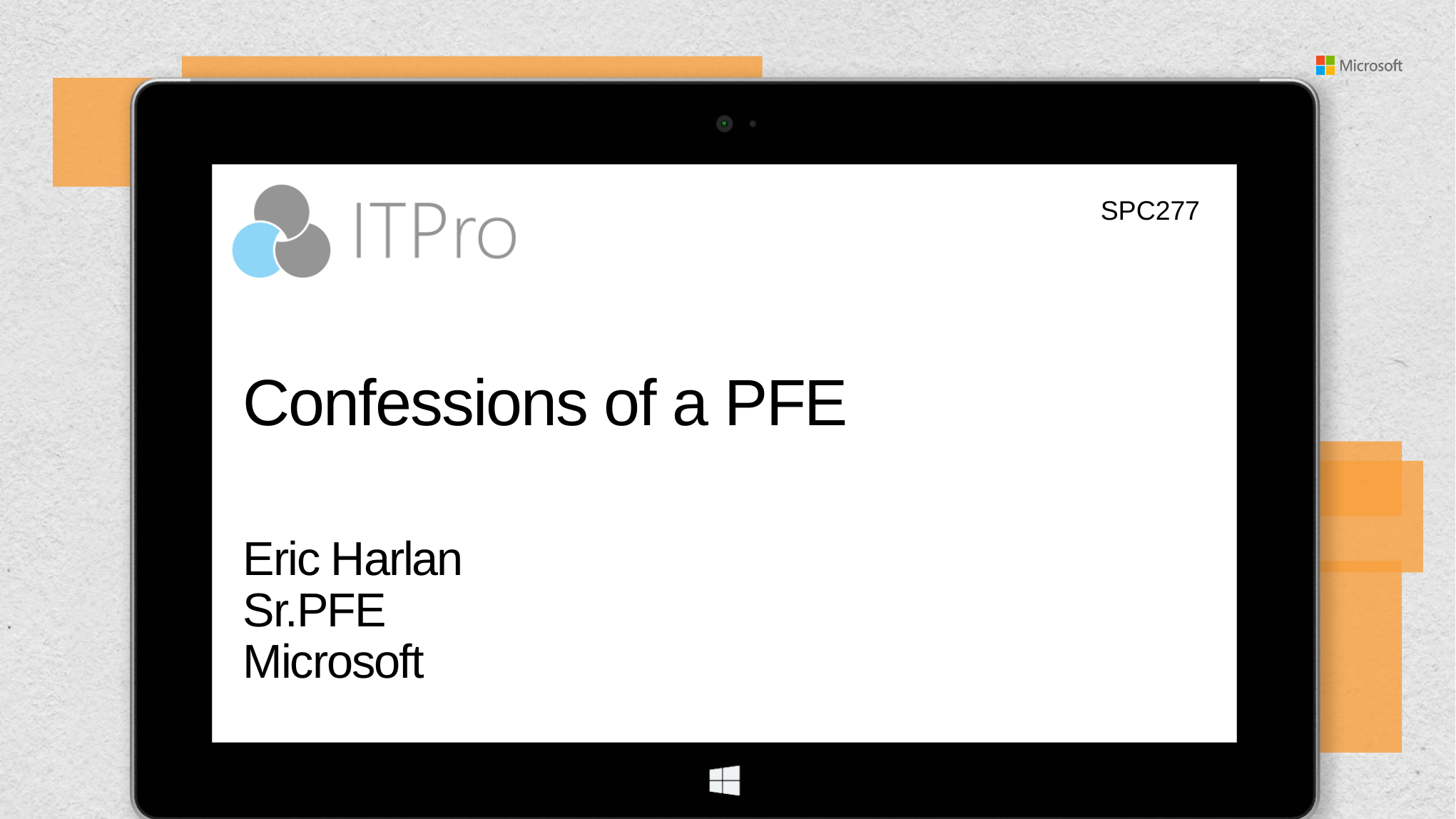

SPC277
# Confessions of a PFE
Eric Harlan
Sr.PFE
Microsoft